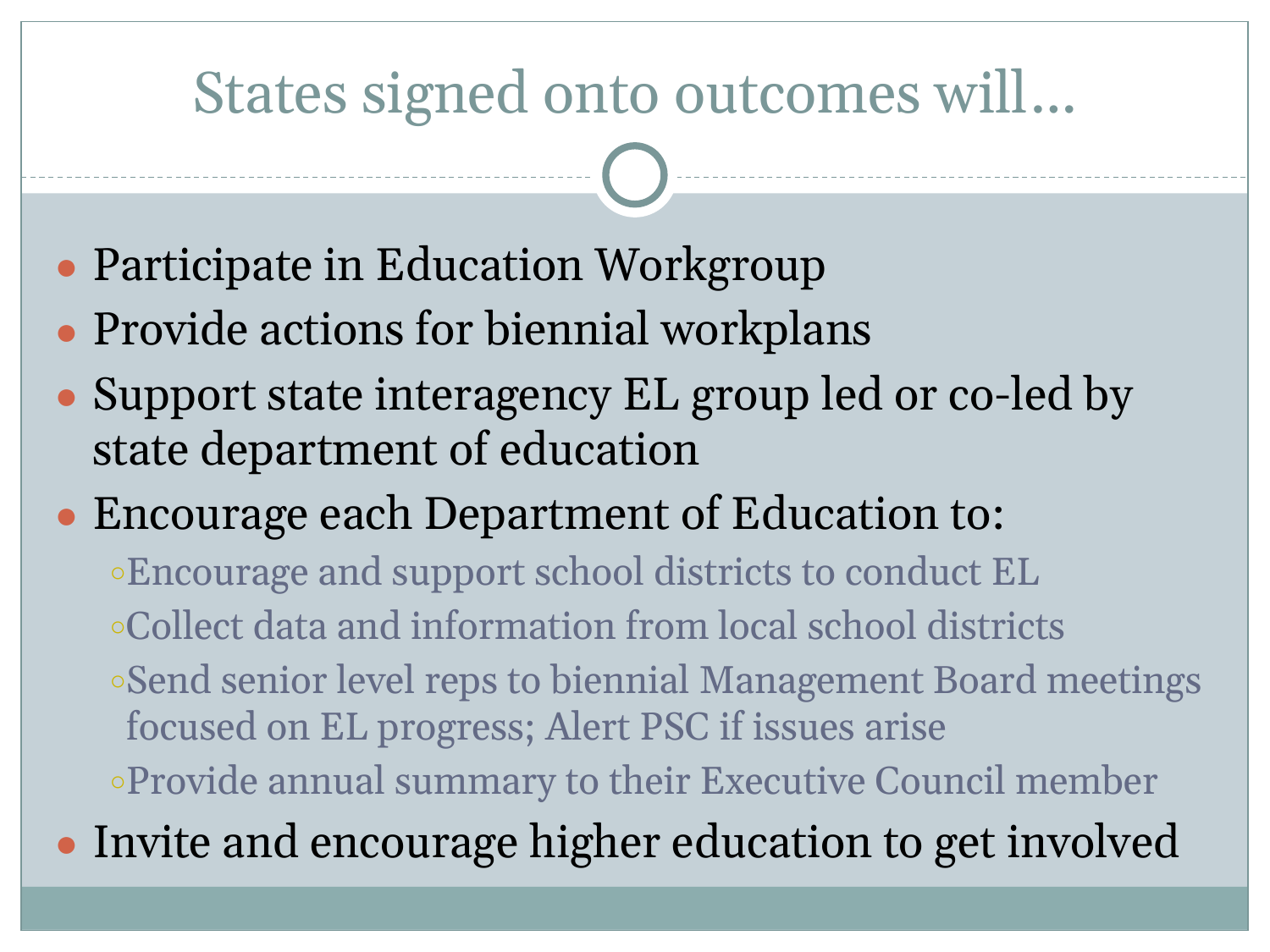

# States signed onto outcomes will…
Participate in Education Workgroup
Provide actions for biennial workplans
Support state interagency EL group led or co-led by state department of education
Encourage each Department of Education to:
Encourage and support school districts to conduct EL
Collect data and information from local school districts
Send senior level reps to biennial Management Board meetings focused on EL progress; Alert PSC if issues arise
Provide annual summary to their Executive Council member
Invite and encourage higher education to get involved